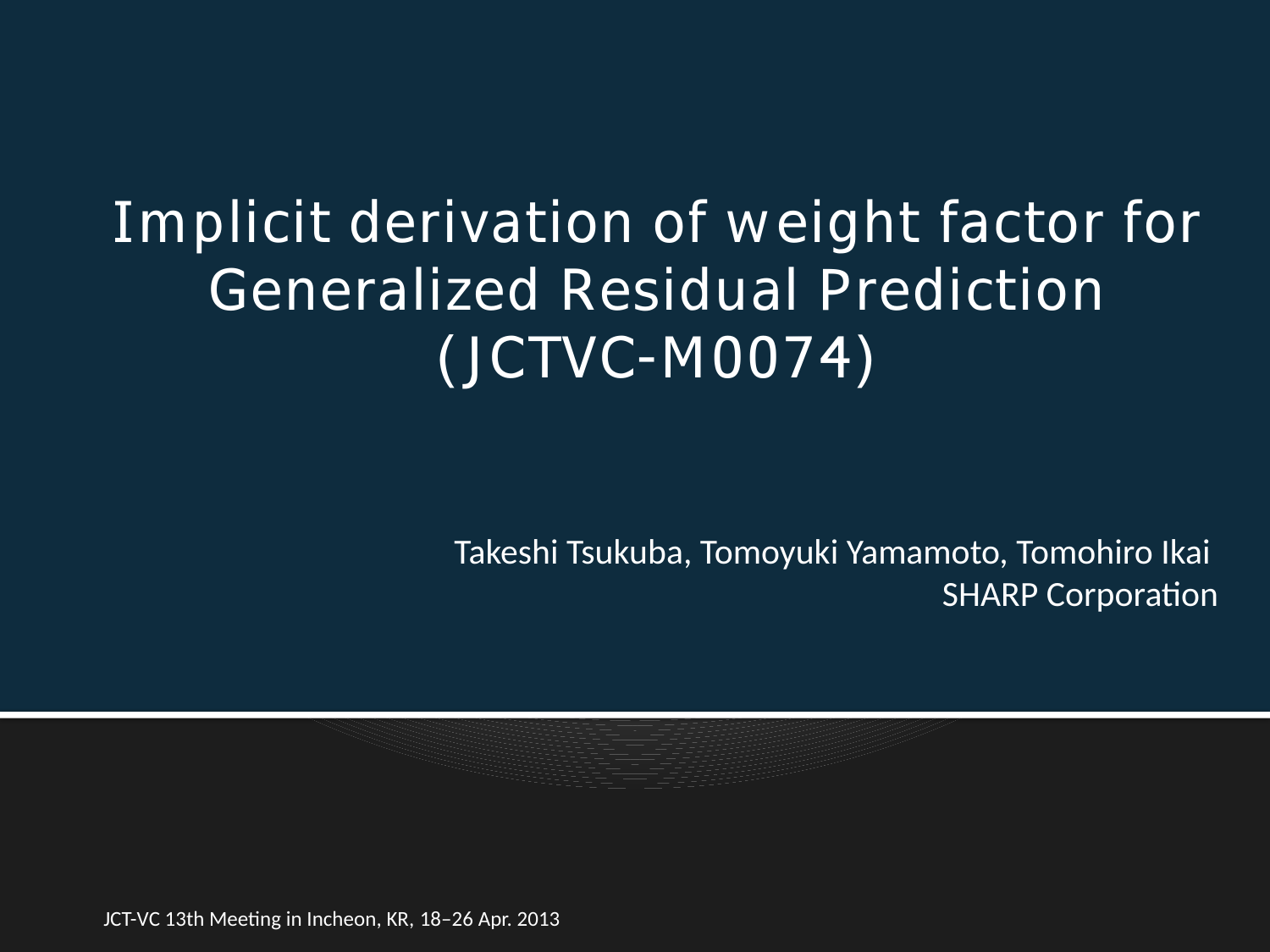

# Implicit derivation of weight factor for Generalized Residual Prediction (JCTVC-M0074)

Takeshi Tsukuba, Tomoyuki Yamamoto, Tomohiro Ikai
SHARP Corporation

JCT-VC 13th Meeting in Incheon, KR, 18–26 Apr. 2013